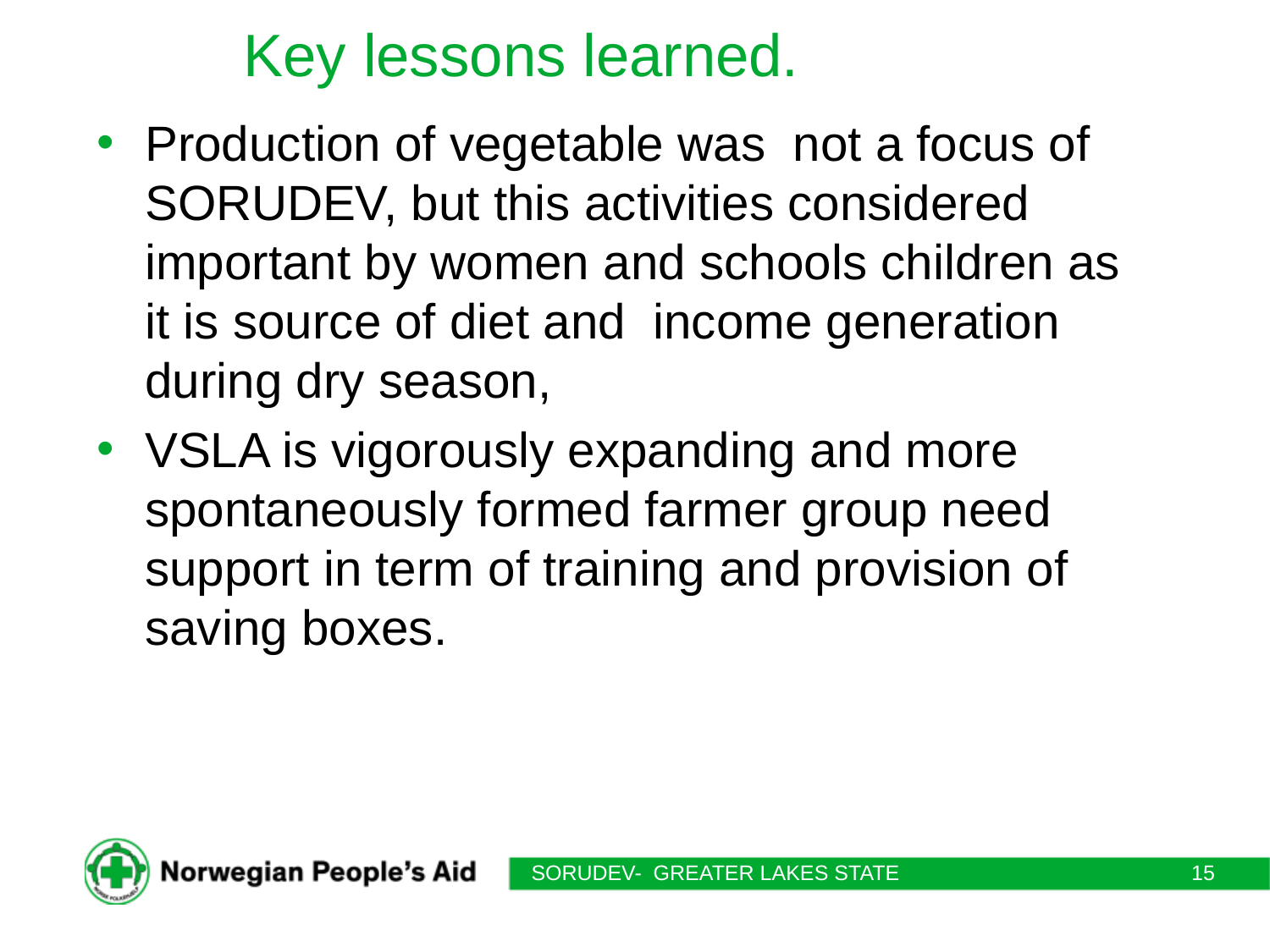

# Key lessons learned.
Production of vegetable was  not a focus of SORUDEV, but this activities considered important by women and schools children as it is source of diet and  income generation during dry season,
VSLA is vigorously expanding and more spontaneously formed farmer group need support in term of training and provision of saving boxes.
SORUDEV-  GREATER LAKES STATE
15